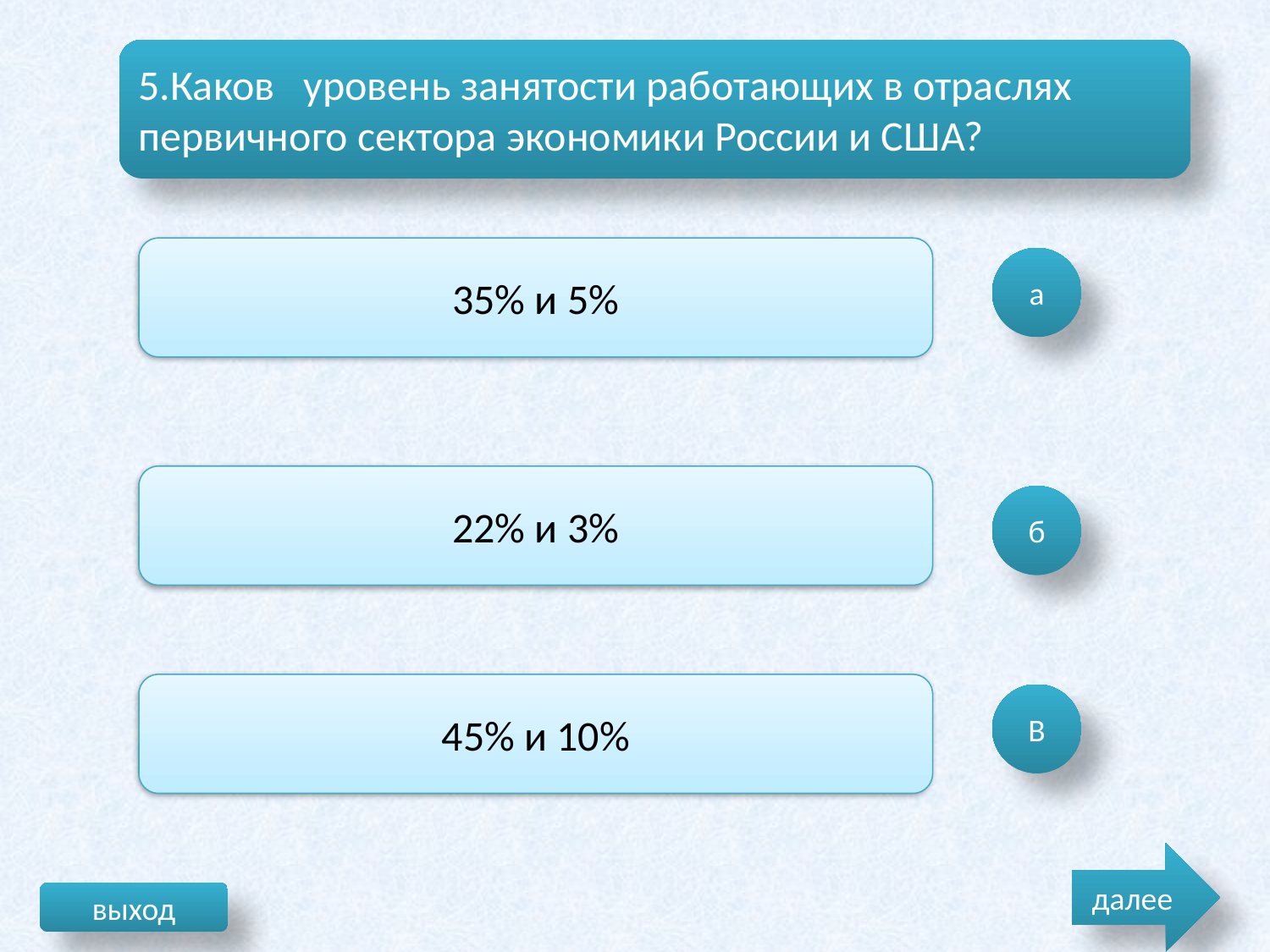

5.Каков   уровень занятости работающих в отраслях первичного сектора экономики России и США?
35% и 5%
а
22% и 3%
б
45% и 10%
В
далее
выход